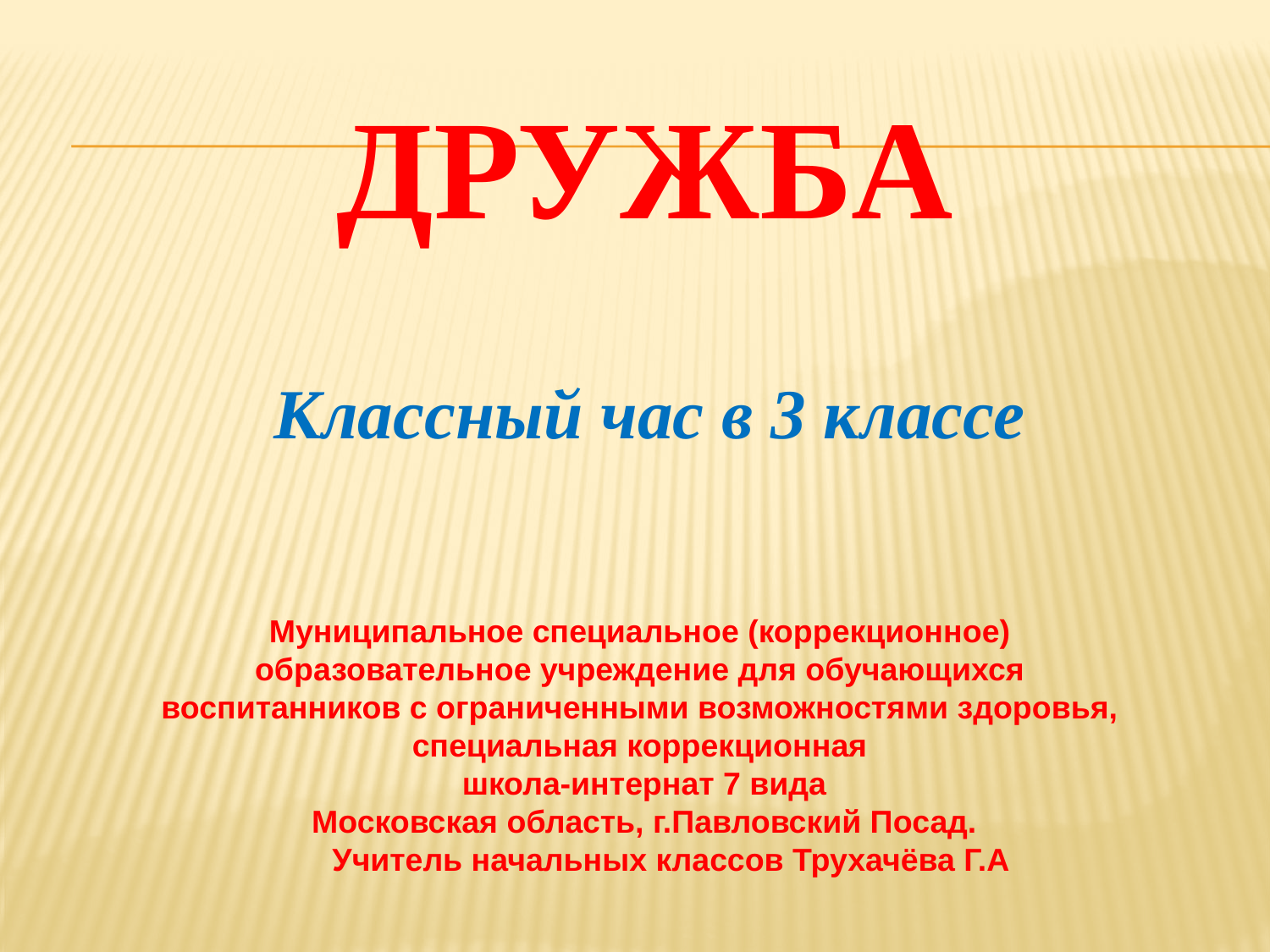

# Дружба
Классный час в 3 классе
Муниципальное специальное (коррекционное) образовательное учреждение для обучающихся воспитанников с ограниченными возможностями здоровья, специальная коррекционная
 школа-интернат 7 вида
 Московская область, г.Павловский Посад.
       Учитель начальных классов Трухачёва Г.А